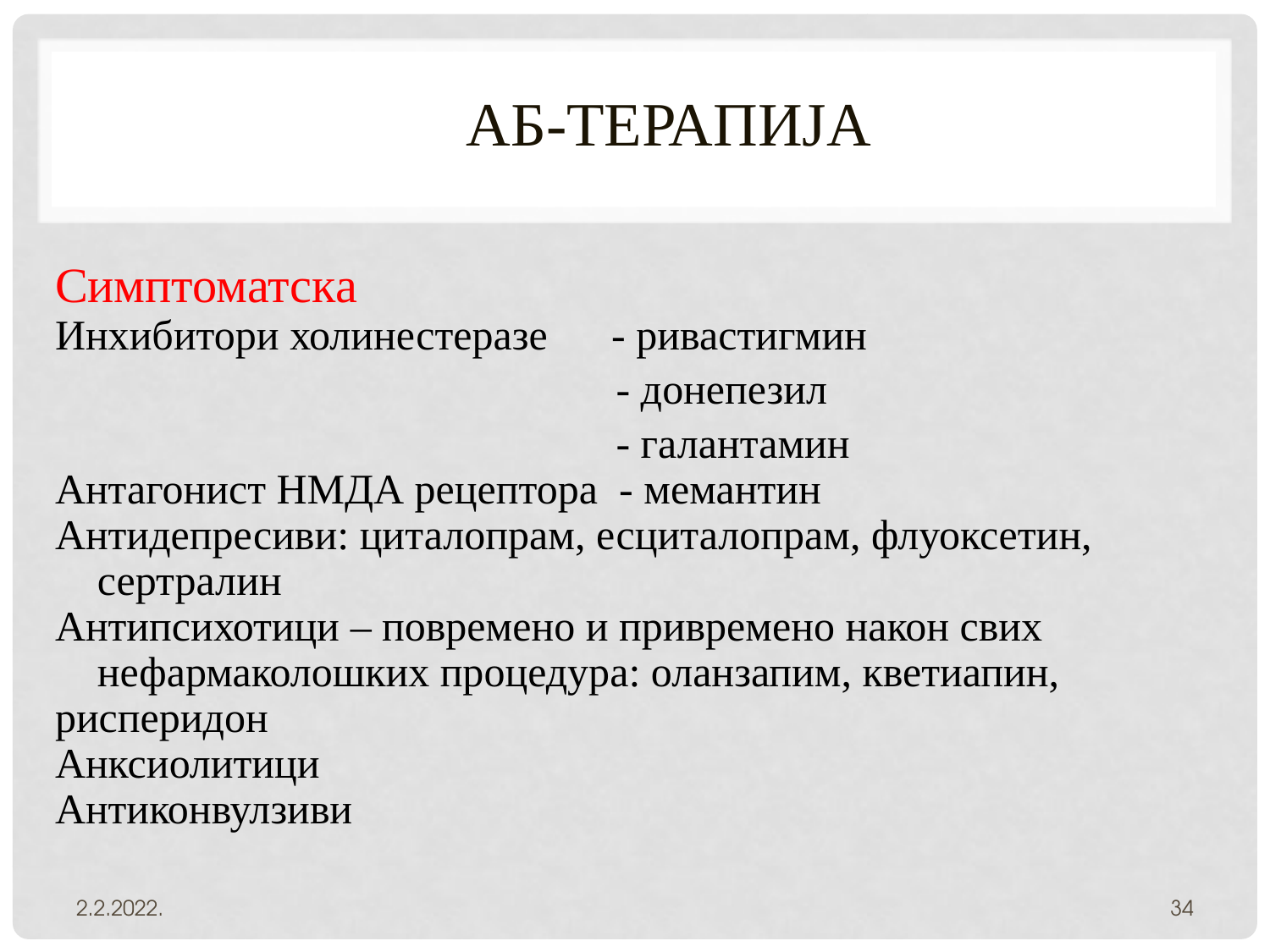

# AБ-терапија
Симптоматска
Инхибитори холинестеразе      - ривастигмин
                                                     - донепезил
                                                     - галантамин
Антагонист НМДА рецептора  - мемантин
Антидепресиви: циталопрам, есциталопрам, флуоксетин,
    сертралин
Антипсихотици – повремено и привремено након свих
    нефармаколошких процедура: оланзапим, кветиапин, рисперидон
Анксиолитици
Антиконвулзиви

2.2.2022.
34